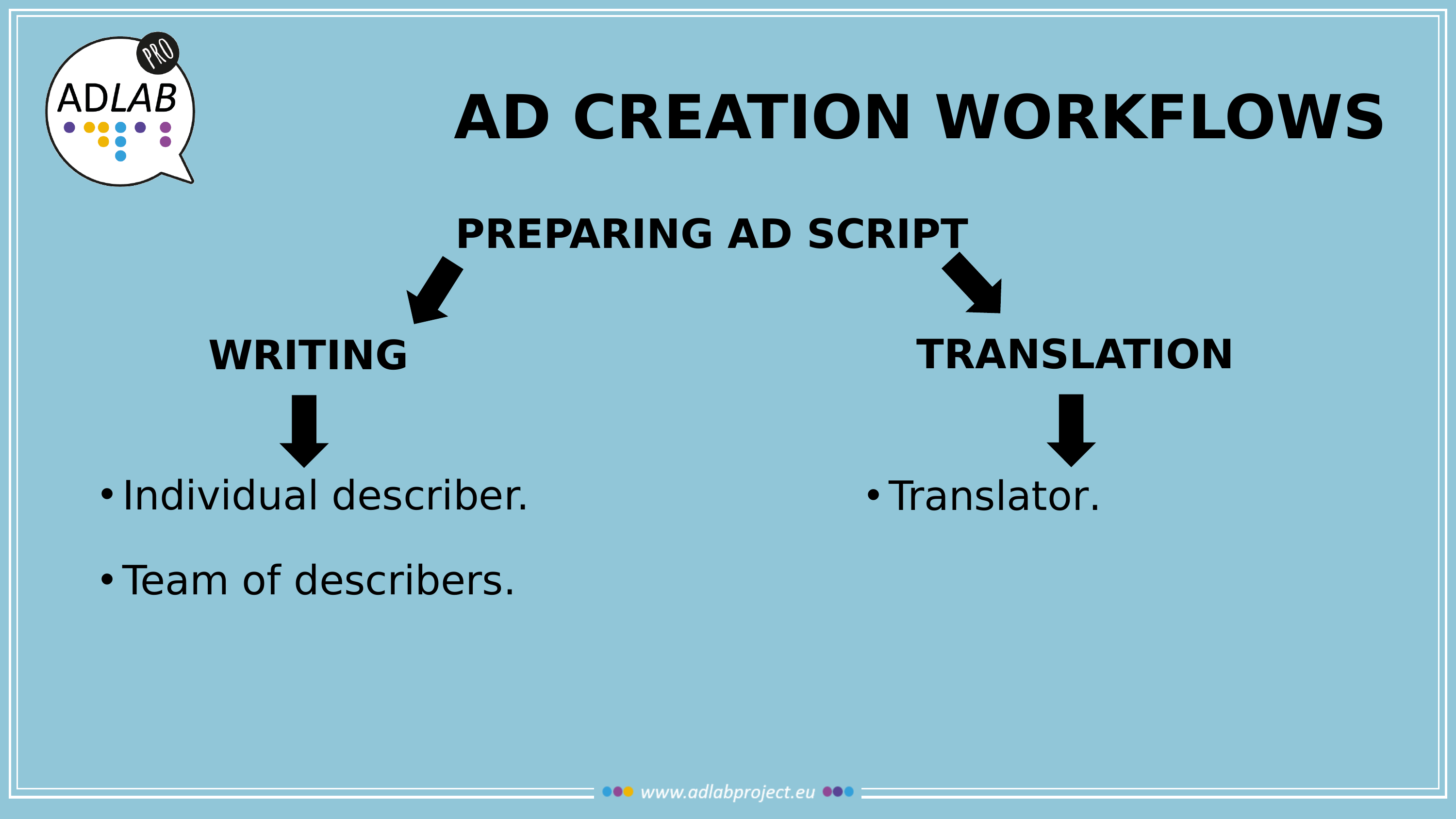

# ad creation WORKFLOWS
PREPARING AD SCRIPT

Individual describer.
Team of describers.

Translator.

TRANSLATION
WRITING